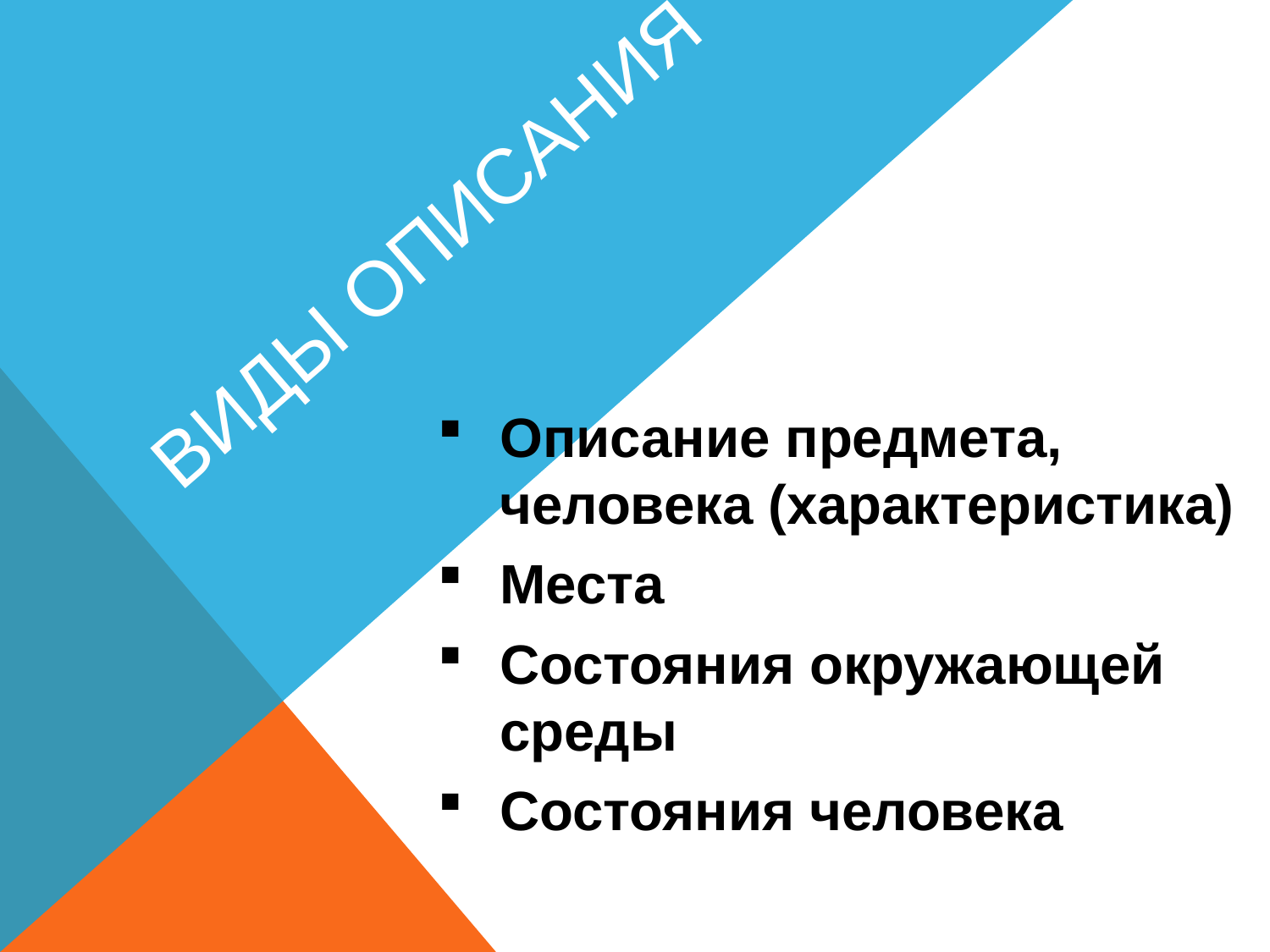

# Виды описания

Описание предмета, человека (характеристика)
Места
Состояния окружающей среды
Состояния человека